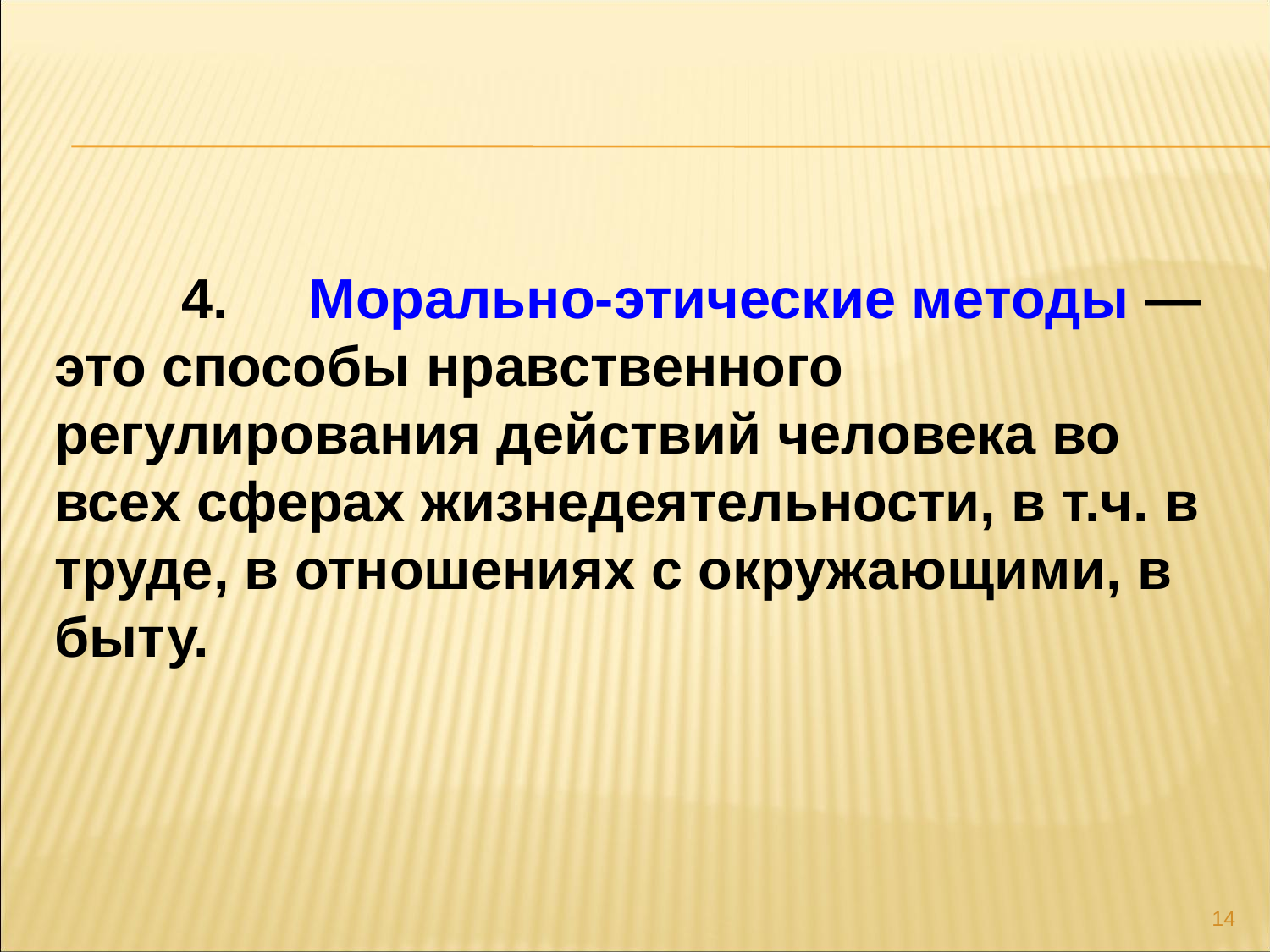

4.	Морально-этические методы — это способы нравственного регулирования действий человека во всех сферах жизнедеятельности, в т.ч. в труде, в отношениях с окружающими, в быту.
14